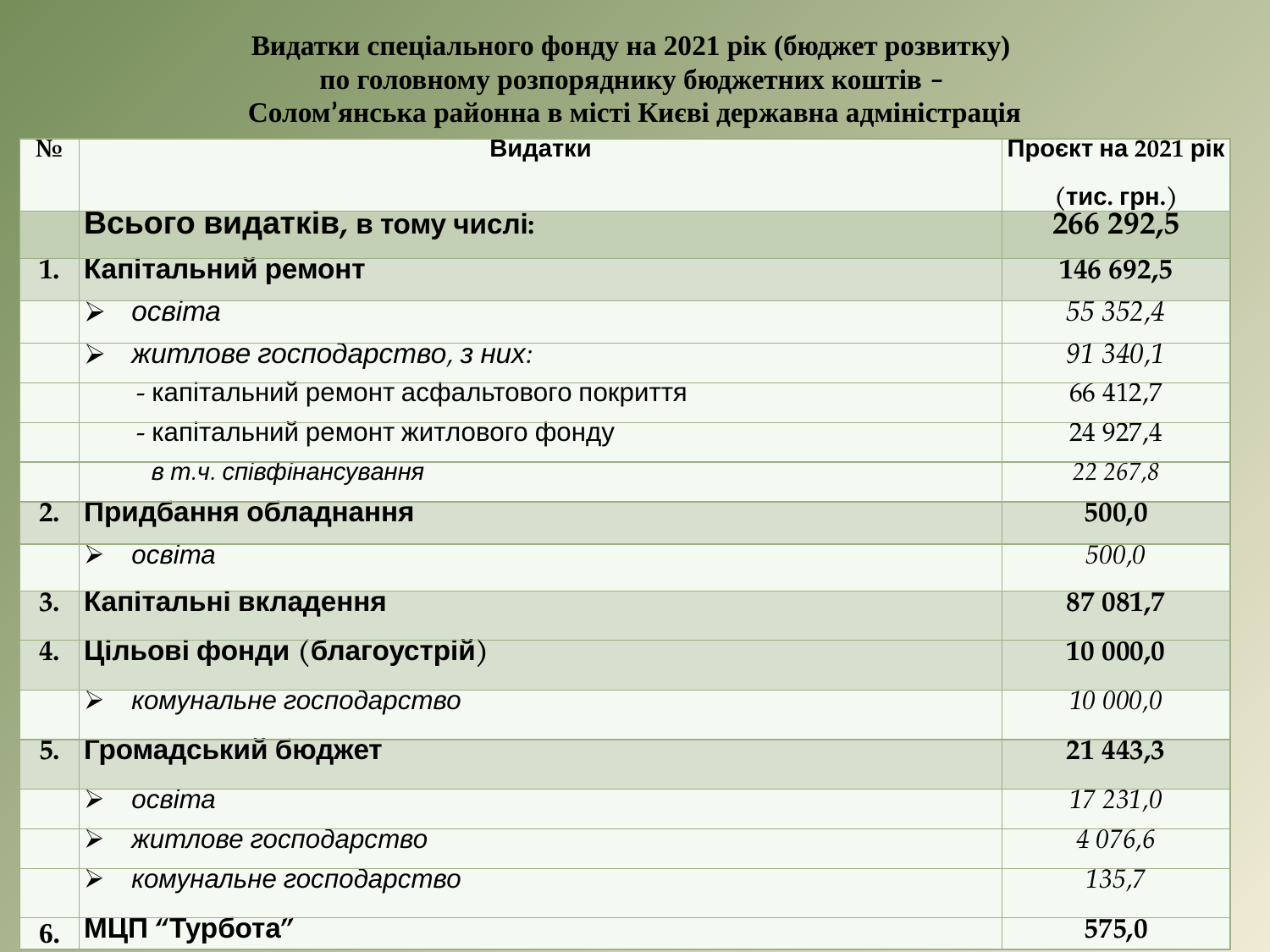

Видатки спеціального фонду на 2021 рік (бюджет розвитку)
по головному розпоряднику бюджетних коштів –
Солом’янська районна в місті Києві державна адміністрація

| № | Видатки | Проєкт на 2021 рік (тис. грн.) |
| --- | --- | --- |
|  | Всього видатків, в тому числі: | 266 292,5 |
| 1. | Капітальний ремонт | 146 692,5 |
|  | освіта | 55 352,4 |
|  | житлове господарство, з них: | 91 340,1 |
|  | - капітальний ремонт асфальтового покриття | 66 412,7 |
|  | - капітальний ремонт житлового фонду | 24 927,4 |
|  | в т.ч. співфінансування | 22 267,8 |
| 2. | Придбання обладнання | 500,0 |
|  | освіта | 500,0 |
| 3. | Капітальні вкладення | 87 081,7 |
| 4. | Цільові фонди (благоустрій) | 10 000,0 |
|  | комунальне господарство | 10 000,0 |
| 5. | Громадський бюджет | 21 443,3 |
|  | освіта | 17 231,0 |
|  | житлове господарство | 4 076,6 |
|  | комунальне господарство | 135,7 |
| 6. | МЦП “Турбота” | 575,0 |